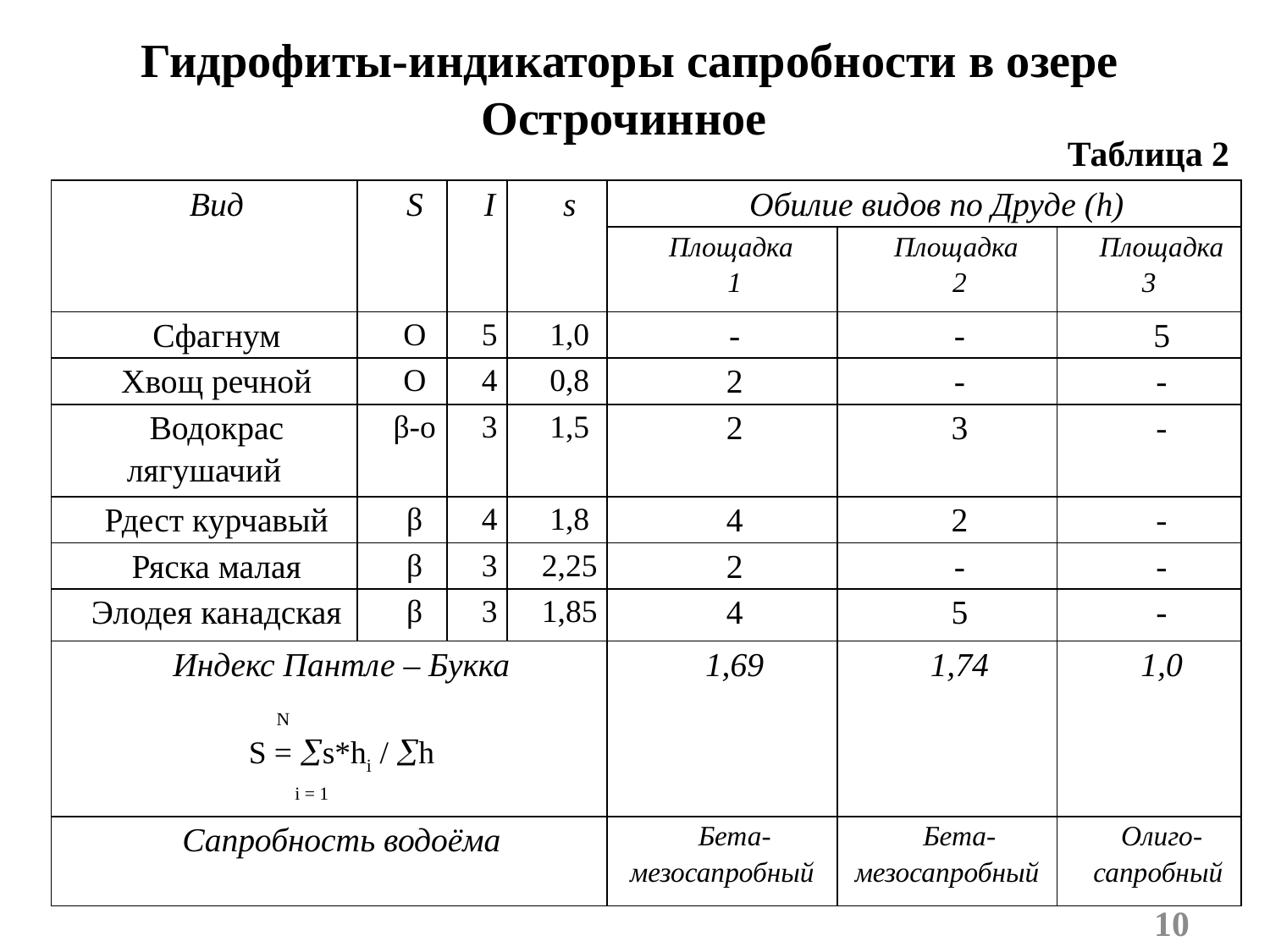

# Гидрофиты-индикаторы сапробности в озере Острочинное
Таблица 2
| Вид | S | I | s | Обилие видов по Друде (h) |  |  |
| --- | --- | --- | --- | --- | --- | --- |
|  |  |  |  | Площадка 1 | Площадка 2 | Площадка 3 |
| Сфагнум | O | 5 | 1,0 | - | - | 5 |
| Хвощ речной | O | 4 | 0,8 | 2 | - | - |
| Водокрас лягушачий | β-o | 3 | 1,5 | 2 | 3 | - |
| Рдест курчавый | β | 4 | 1,8 | 4 | 2 | - |
| Ряска малая | β | 3 | 2,25 | 2 | - | - |
| Элодея канадская | β | 3 | 1,85 | 4 | 5 | - |
| Индекс Пантле – Букка N S = ∑s\*hi / ∑h i = 1 |  |  |  | 1,69 | 1,74 | 1,0 |
| Сапробность водоёма |  |  |  | Бета-мезосапробный | Бета-мезосапробный | Олиго- сапробный |
10